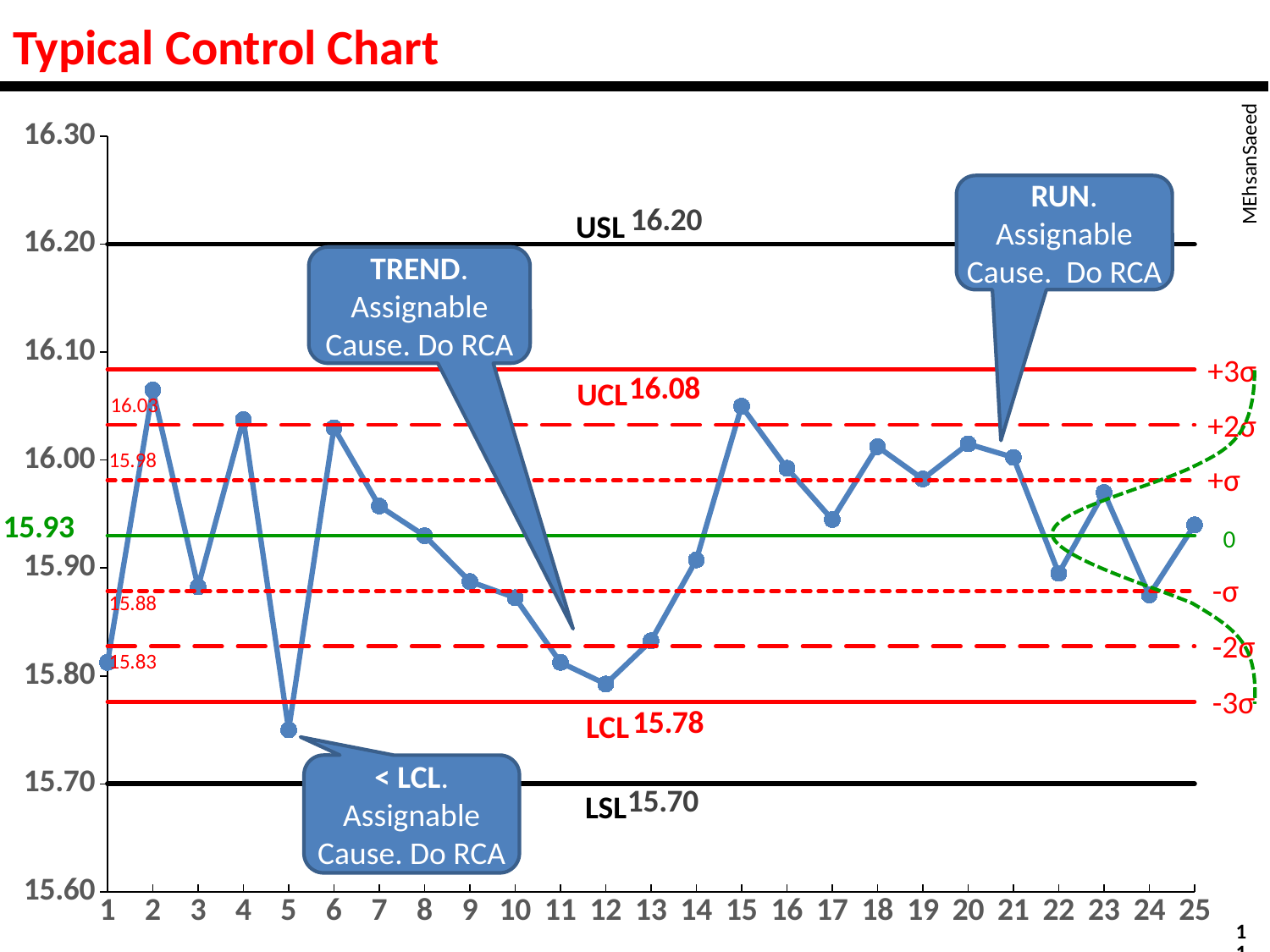

# Typical Control Chart

### Chart

| Category |  |  |  | 2 | 3 | 4 |  |  |  |  |
|---|---|---|---|---|---|---|---|---|---|---|
|  | 16.2 | 15.7 | 15.8125 | 15.93 | 16.08392057489091 | 15.776079425109089 | 16.03261371659394 | 15.827386283406058 | 15.98130685829697 | 15.87869314170303 |
|  | 16.2 | 15.7 | 16.065 | 15.93 | 16.08392057489091 | 15.776079425109089 | 16.03261371659394 | 15.827386283406058 | 15.98130685829697 | 15.87869314170303 |
|  | 16.2 | 15.7 | 15.8825 | 15.93 | 16.08392057489091 | 15.776079425109089 | 16.03261371659394 | 15.827386283406058 | 15.98130685829697 | 15.87869314170303 |
|  | 16.2 | 15.7 | 16.0375 | 15.93 | 16.08392057489091 | 15.776079425109089 | 16.03261371659394 | 15.827386283406058 | 15.98130685829697 | 15.87869314170303 |
|  | 16.2 | 15.7 | 15.75 | 15.93 | 16.08392057489091 | 15.776079425109089 | 16.03261371659394 | 15.827386283406058 | 15.98130685829697 | 15.87869314170303 |
|  | 16.2 | 15.7 | 16.03 | 15.93 | 16.08392057489091 | 15.776079425109089 | 16.03261371659394 | 15.827386283406058 | 15.98130685829697 | 15.87869314170303 |
|  | 16.2 | 15.7 | 15.9575 | 15.93 | 16.08392057489091 | 15.776079425109089 | 16.03261371659394 | 15.827386283406058 | 15.98130685829697 | 15.87869314170303 |
|  | 16.2 | 15.7 | 15.93 | 15.93 | 16.08392057489091 | 15.776079425109089 | 16.03261371659394 | 15.827386283406058 | 15.98130685829697 | 15.87869314170303 |
|  | 16.2 | 15.7 | 15.8875 | 15.93 | 16.08392057489091 | 15.776079425109089 | 16.03261371659394 | 15.827386283406058 | 15.98130685829697 | 15.87869314170303 |
|  | 16.2 | 15.7 | 15.8725 | 15.93 | 16.08392057489091 | 15.776079425109089 | 16.03261371659394 | 15.827386283406058 | 15.98130685829697 | 15.87869314170303 |
|  | 16.2 | 15.7 | 15.8125 | 15.93 | 16.08392057489091 | 15.776079425109089 | 16.03261371659394 | 15.827386283406058 | 15.98130685829697 | 15.87869314170303 |
|  | 16.2 | 15.7 | 15.7925 | 15.93 | 16.08392057489091 | 15.776079425109089 | 16.03261371659394 | 15.827386283406058 | 15.98130685829697 | 15.87869314170303 |
|  | 16.2 | 15.7 | 15.8325 | 15.93 | 16.08392057489091 | 15.776079425109089 | 16.03261371659394 | 15.827386283406058 | 15.98130685829697 | 15.87869314170303 |
|  | 16.2 | 15.7 | 15.9075 | 15.93 | 16.08392057489091 | 15.776079425109089 | 16.03261371659394 | 15.827386283406058 | 15.98130685829697 | 15.87869314170303 |
|  | 16.2 | 15.7 | 16.05 | 15.93 | 16.08392057489091 | 15.776079425109089 | 16.03261371659394 | 15.827386283406058 | 15.98130685829697 | 15.87869314170303 |
|  | 16.2 | 15.7 | 15.9925 | 15.93 | 16.08392057489091 | 15.776079425109089 | 16.03261371659394 | 15.827386283406058 | 15.98130685829697 | 15.87869314170303 |
|  | 16.2 | 15.7 | 15.945 | 15.93 | 16.08392057489091 | 15.776079425109089 | 16.03261371659394 | 15.827386283406058 | 15.98130685829697 | 15.87869314170303 |
|  | 16.2 | 15.7 | 16.0125 | 15.93 | 16.08392057489091 | 15.776079425109089 | 16.03261371659394 | 15.827386283406058 | 15.98130685829697 | 15.87869314170303 |
|  | 16.2 | 15.7 | 15.982500000000002 | 15.93 | 16.08392057489091 | 15.776079425109089 | 16.03261371659394 | 15.827386283406058 | 15.98130685829697 | 15.87869314170303 |
|  | 16.2 | 15.7 | 16.015 | 15.93 | 16.08392057489091 | 15.776079425109089 | 16.03261371659394 | 15.827386283406058 | 15.98130685829697 | 15.87869314170303 |
|  | 16.2 | 15.7 | 16.002499999999998 | 15.93 | 16.08392057489091 | 15.776079425109089 | 16.03261371659394 | 15.827386283406058 | 15.98130685829697 | 15.87869314170303 |
|  | 16.2 | 15.7 | 15.895 | 15.93 | 16.08392057489091 | 15.776079425109089 | 16.03261371659394 | 15.827386283406058 | 15.98130685829697 | 15.87869314170303 |
|  | 16.2 | 15.7 | 15.97 | 15.93 | 16.08392057489091 | 15.776079425109089 | 16.03261371659394 | 15.827386283406058 | 15.98130685829697 | 15.87869314170303 |
|  | 16.2 | 15.7 | 15.875 | 15.93 | 16.08392057489091 | 15.776079425109089 | 16.03261371659394 | 15.827386283406058 | 15.98130685829697 | 15.87869314170303 |
|  | 16.2 | 15.7 | 15.940000000000001 | 15.93 | 16.08392057489091 | 15.776079425109089 | 16.03261371659394 | 15.827386283406058 | 15.98130685829697 | 15.87869314170303 |
MEhsanSaeed
RUN. Assignable Cause.  Do RCA
USL
TREND. Assignable Cause. Do RCA
+3σ
UCL
+2σ

+σ
0
-σ
-2σ
-3σ
LCL
< LCL. Assignable Cause. Do RCA
LSL
11